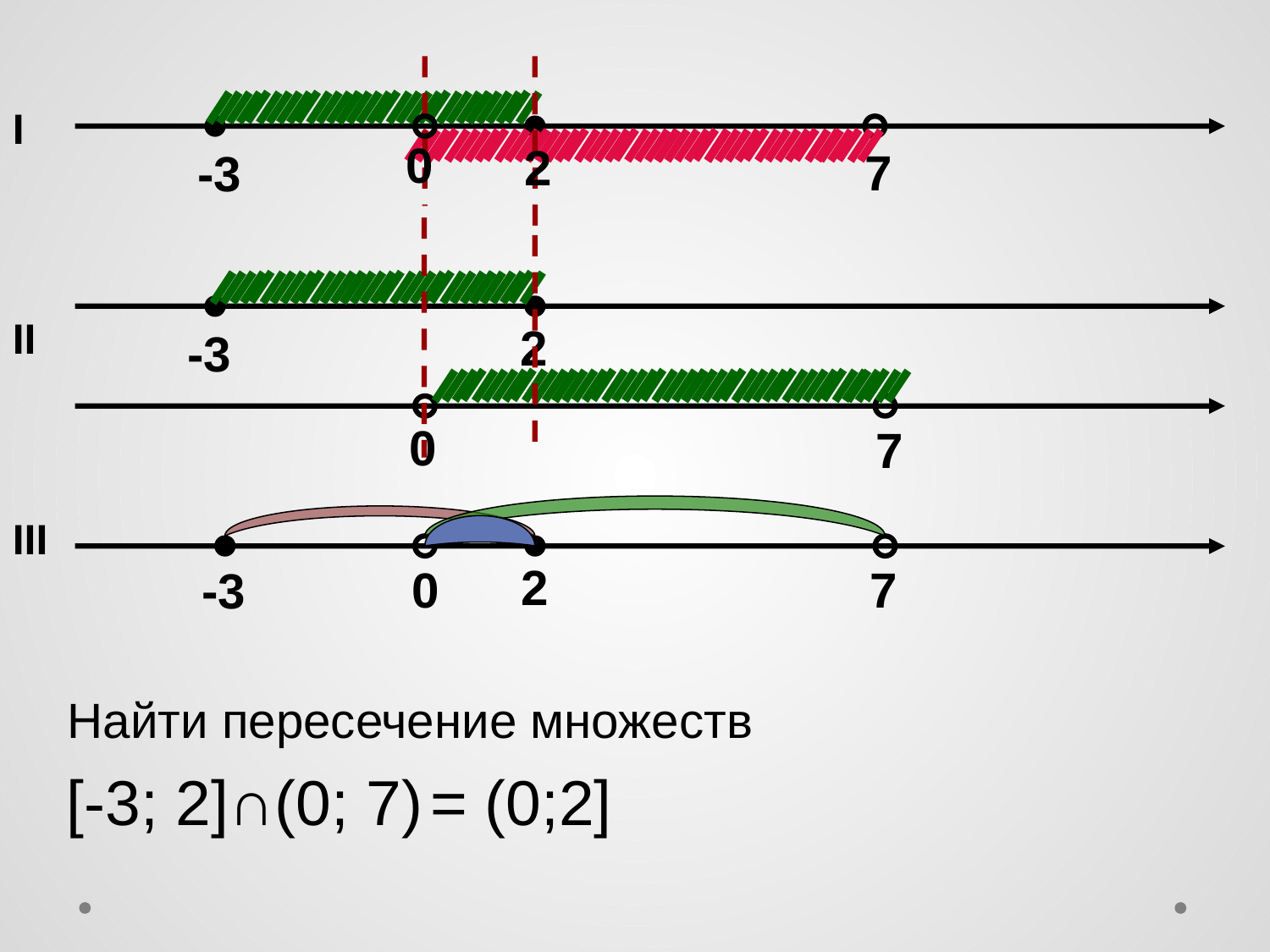

I

0

2
7
-3

II

2
-3

0
7

III

2
0
7
-3
Найти пересечение множеств
[-3; 2]∩(0; 7)
= (0;2]